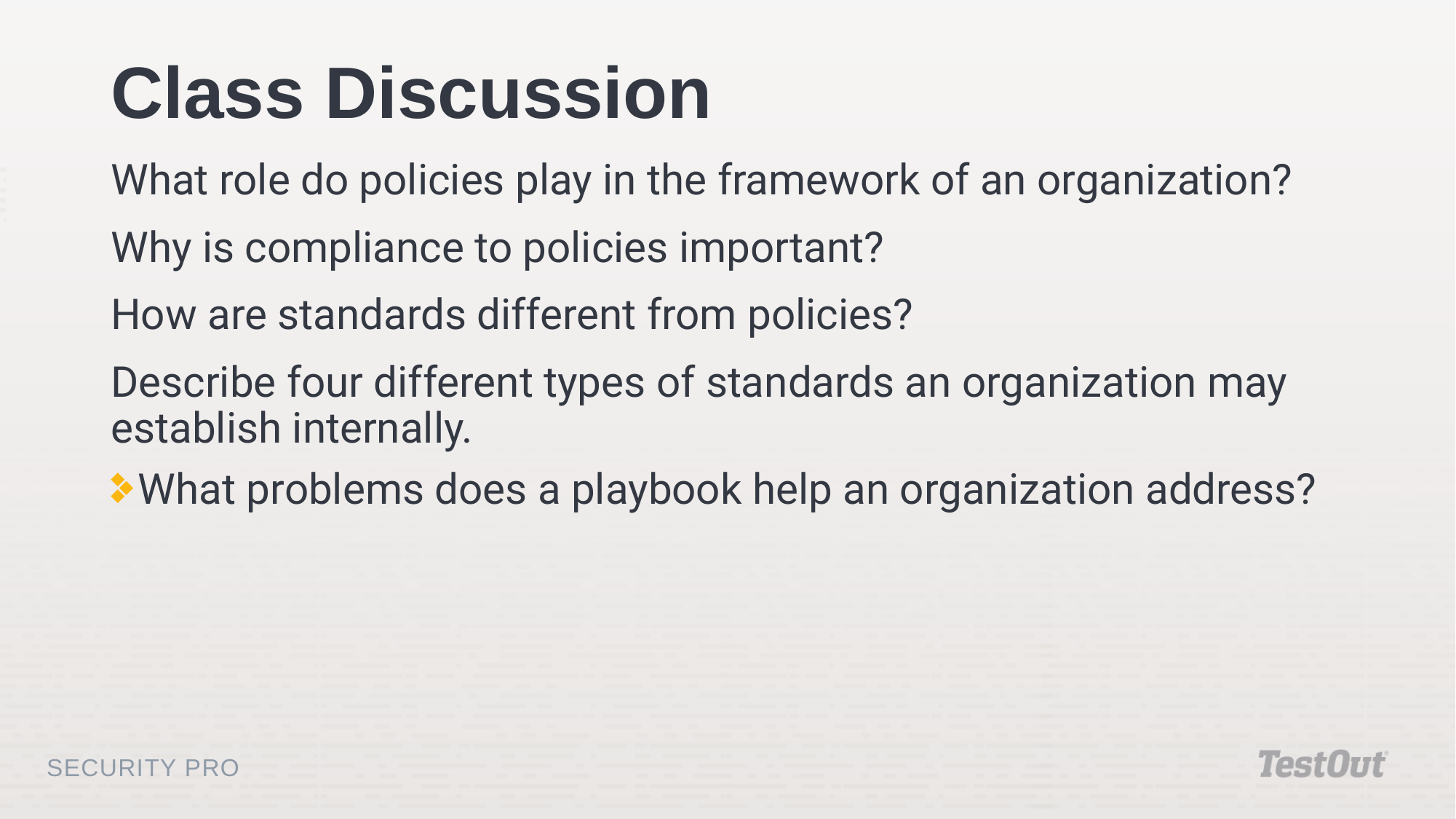

# Class Discussion
What role do policies play in the framework of an organization?
Why is compliance to policies important?
How are standards different from policies?
Describe four different types of standards an organization may establish internally.
What problems does a playbook help an organization address?
Security Pro